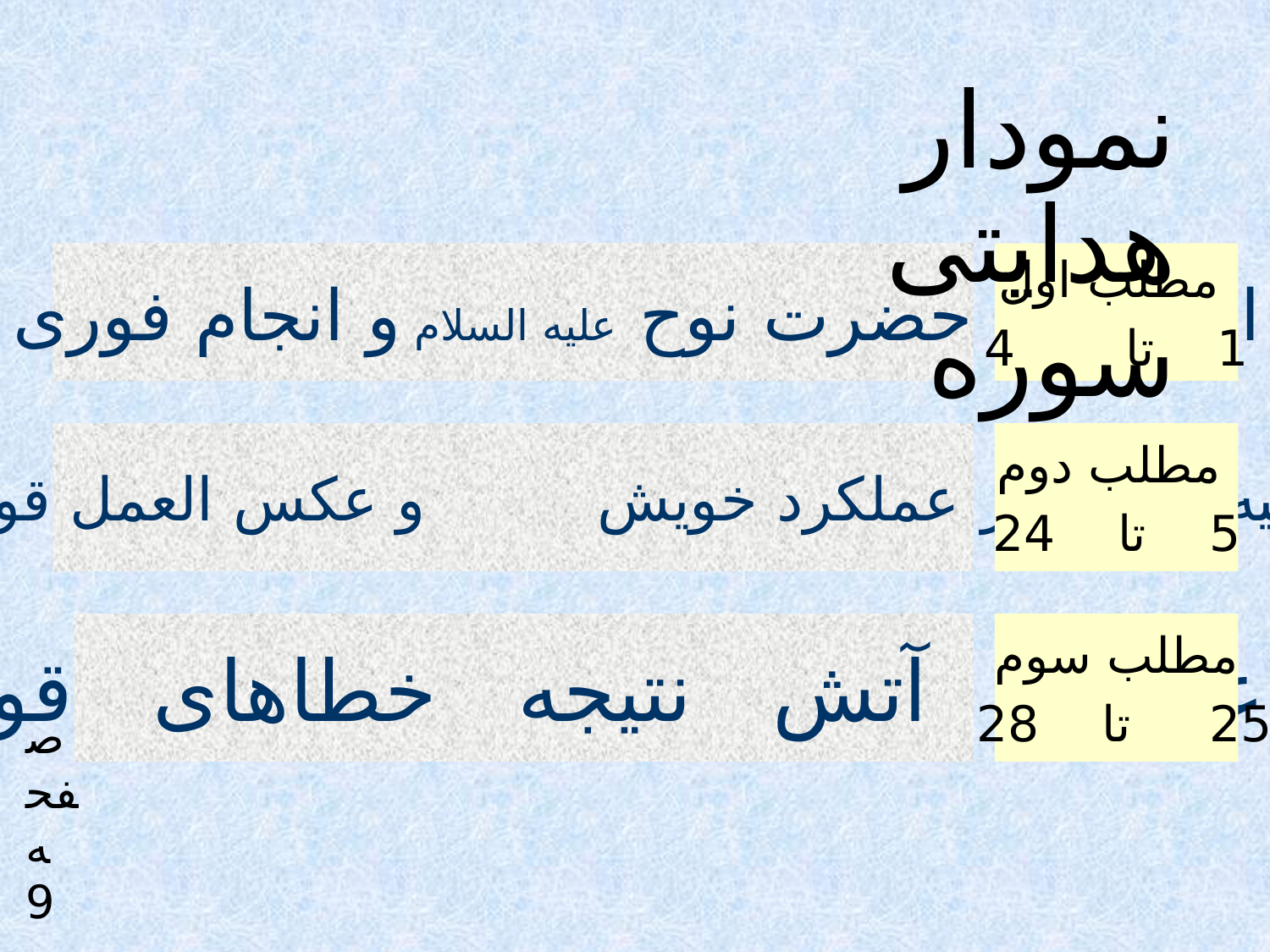

نمودار هدایتی سوره
ابلاغ رسالت انذاری به حضرت نوح علیه السلام و انجام فوری مأموریت از طرف او
 مطلب اول
1    تا       4
گزارش حضرت نوح علیه السلام از عملکرد خویش         و عکس العمل قومش  در چارچوب رسالت انذاری
 مطلب دوم
5    تا    24
 غرق و    آتش   نتیجه   خطاهای   قوم  نوح
مطلب سوم
25     تا    28
صفحه 9